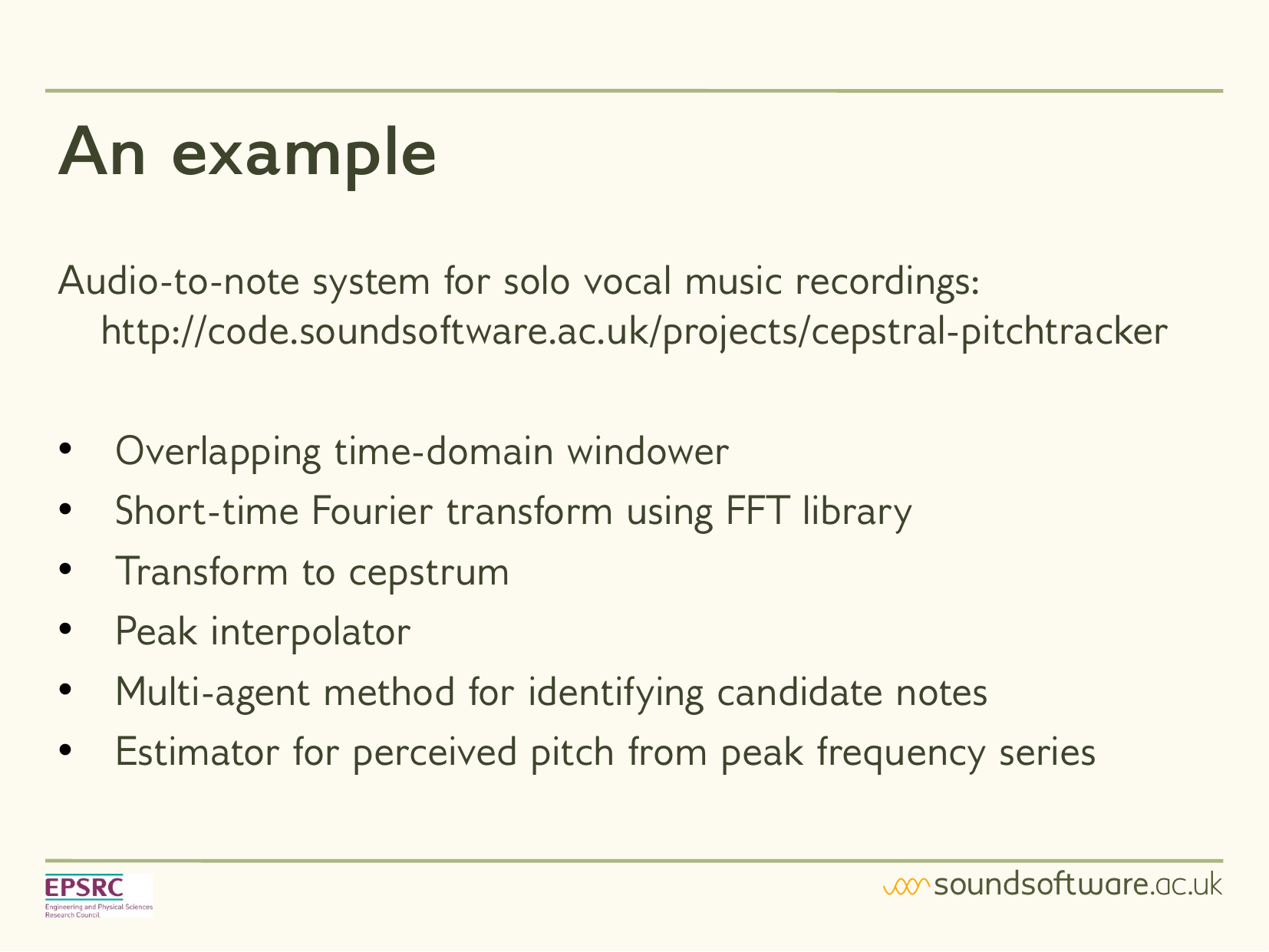

# An example
Audio-to-note system for solo vocal music recordings:
http://code.soundsoftware.ac.uk/projects/cepstral-pitchtracker

Overlapping time-domain windower
Short-time Fourier transform using FFT library
Transform to cepstrum
Peak interpolator
Multi-agent method for identifying candidate notes
Estimator for perceived pitch from peak frequency series